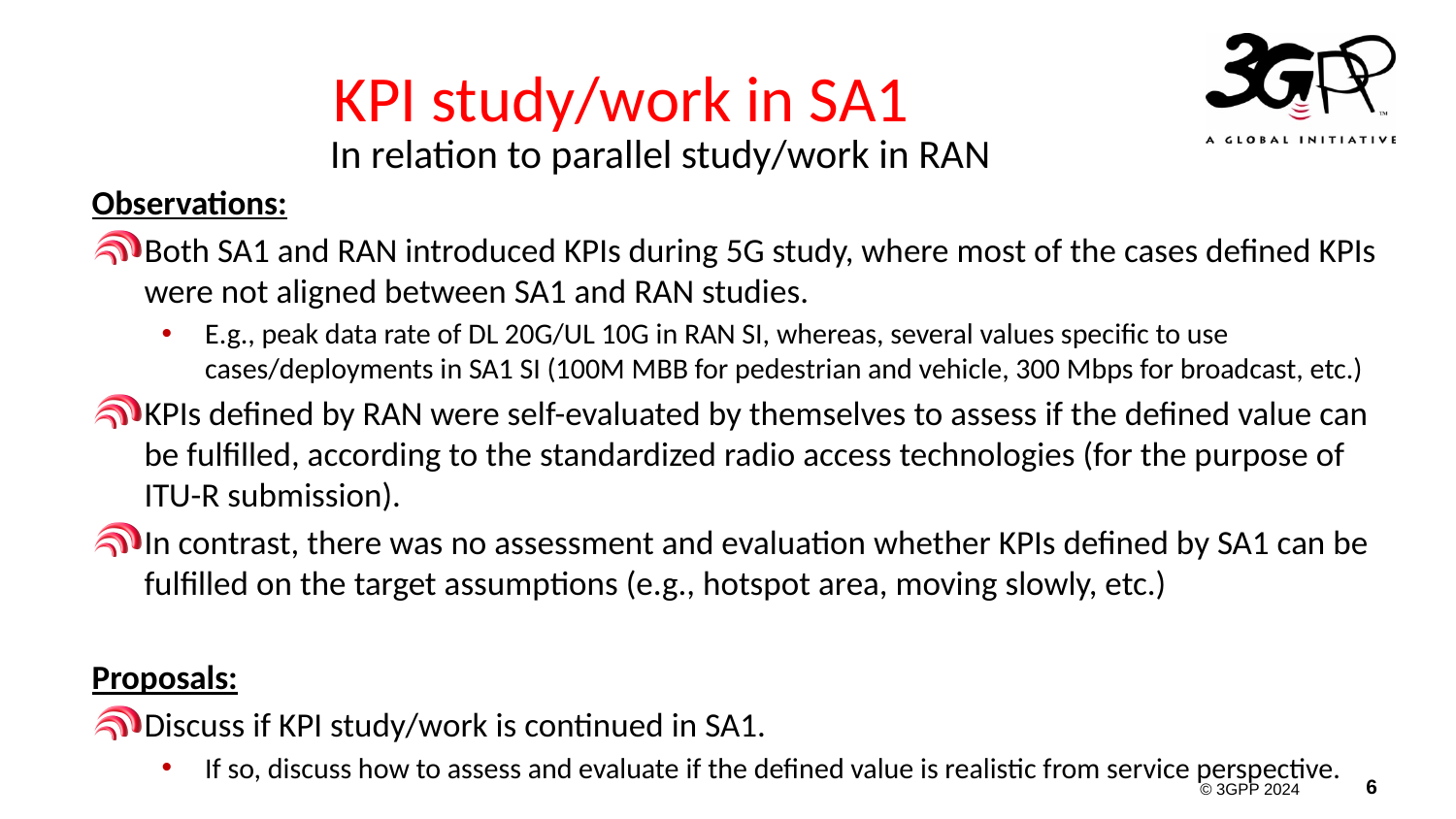

# KPI study/work in SA1
In relation to parallel study/work in RAN
Observations:
Both SA1 and RAN introduced KPIs during 5G study, where most of the cases defined KPIs were not aligned between SA1 and RAN studies.
E.g., peak data rate of DL 20G/UL 10G in RAN SI, whereas, several values specific to use cases/deployments in SA1 SI (100M MBB for pedestrian and vehicle, 300 Mbps for broadcast, etc.)
KPIs defined by RAN were self-evaluated by themselves to assess if the defined value can be fulfilled, according to the standardized radio access technologies (for the purpose of ITU-R submission).
In contrast, there was no assessment and evaluation whether KPIs defined by SA1 can be fulfilled on the target assumptions (e.g., hotspot area, moving slowly, etc.)

Proposals:
Discuss if KPI study/work is continued in SA1.
If so, discuss how to assess and evaluate if the defined value is realistic from service perspective.

© 3GPP 2024